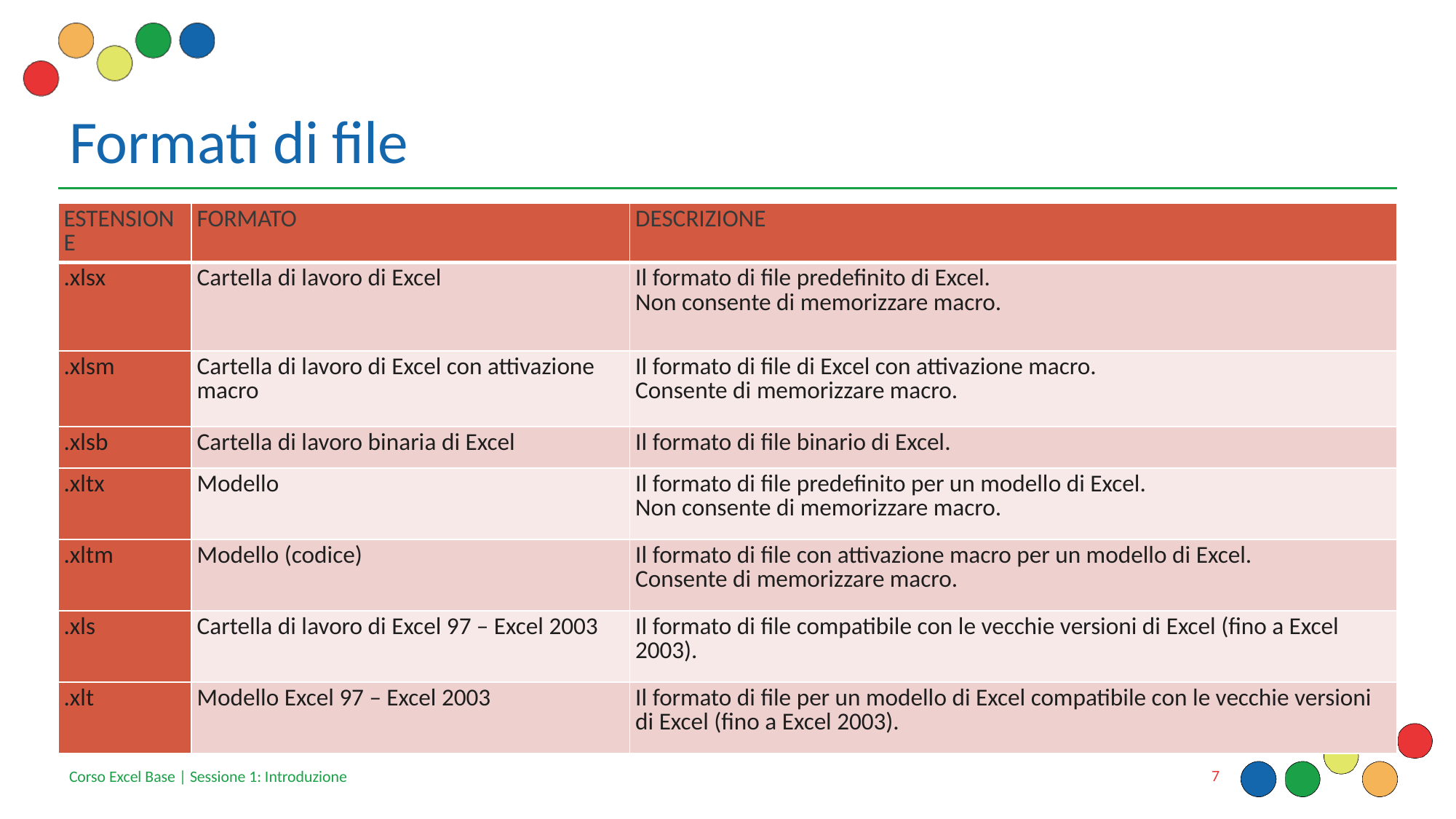

# Formati di file
| ESTENSIONE | FORMATO | DESCRIZIONE |
| --- | --- | --- |
| .xlsx | Cartella di lavoro di Excel | Il formato di file predefinito di Excel. Non consente di memorizzare macro. |
| .xlsm | Cartella di lavoro di Excel con attivazione macro | Il formato di file di Excel con attivazione macro. Consente di memorizzare macro. |
| .xlsb | Cartella di lavoro binaria di Excel | Il formato di file binario di Excel. |
| .xltx | Modello | Il formato di file predefinito per un modello di Excel. Non consente di memorizzare macro. |
| .xltm | Modello (codice) | Il formato di file con attivazione macro per un modello di Excel. Consente di memorizzare macro. |
| .xls | Cartella di lavoro di Excel 97 – Excel 2003 | Il formato di file compatibile con le vecchie versioni di Excel (fino a Excel 2003). |
| .xlt | Modello Excel 97 – Excel 2003 | Il formato di file per un modello di Excel compatibile con le vecchie versioni di Excel (fino a Excel 2003). |
7
Corso Excel Base | Sessione 1: Introduzione